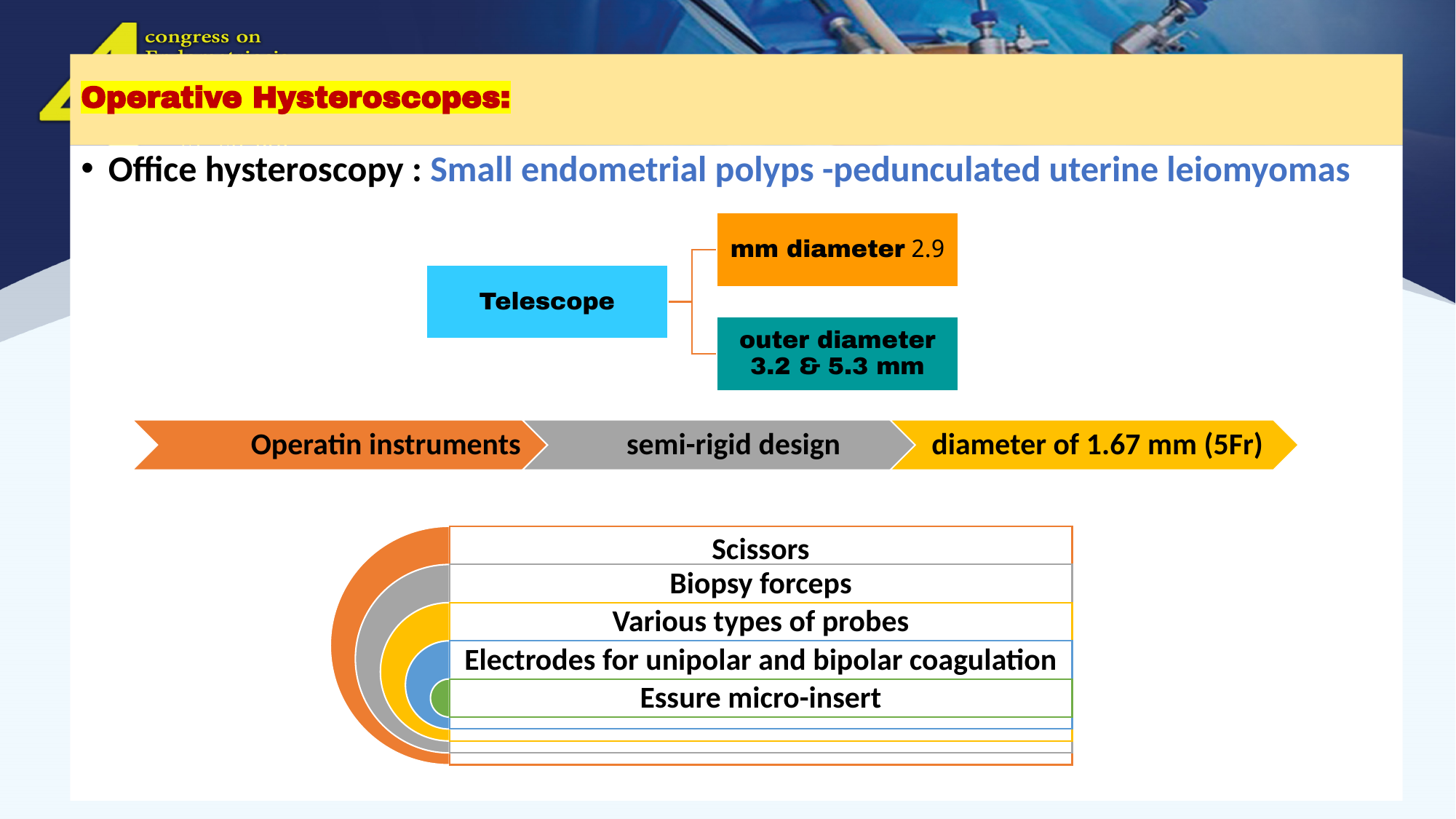

# Operative Hysteroscopes:
Office hysteroscopy : Small endometrial polyps -pedunculated uterine leiomyomas

Telescope
2.9 mm diameter
outer diameter 3.2 & 5.3 mm
Operatin instruments
semi-rigid design
diameter of 1.67 mm (5Fr)

Scissors

Biopsy forceps
Various types of probes
Electrodes for unipolar and bipolar coagulation
Essure micro-insert